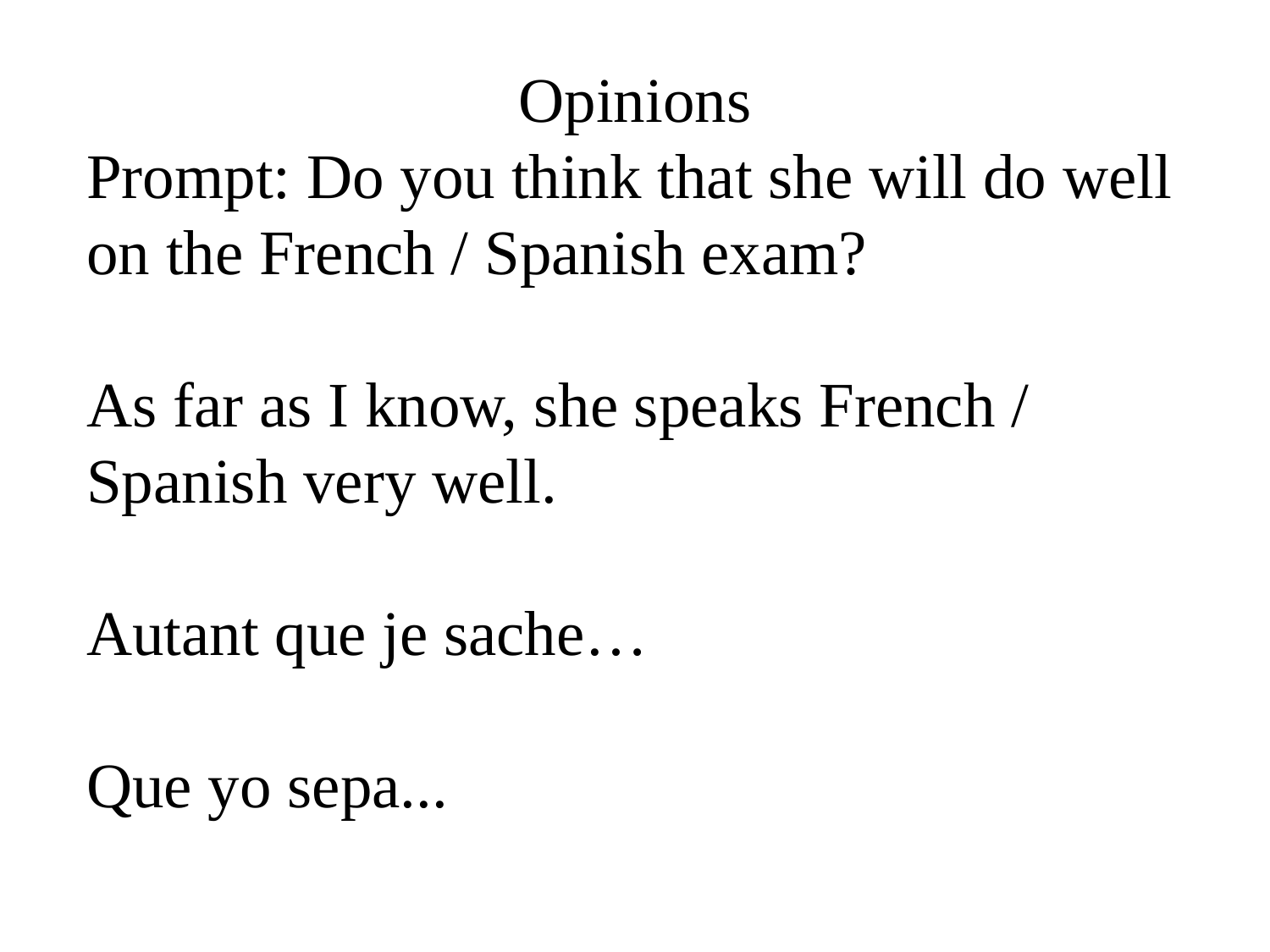

Opinions
Prompt: Do you think that she will do well on the French / Spanish exam?

As far as I know, she speaks French / Spanish very well.

Autant que je sache…

Que yo sepa...